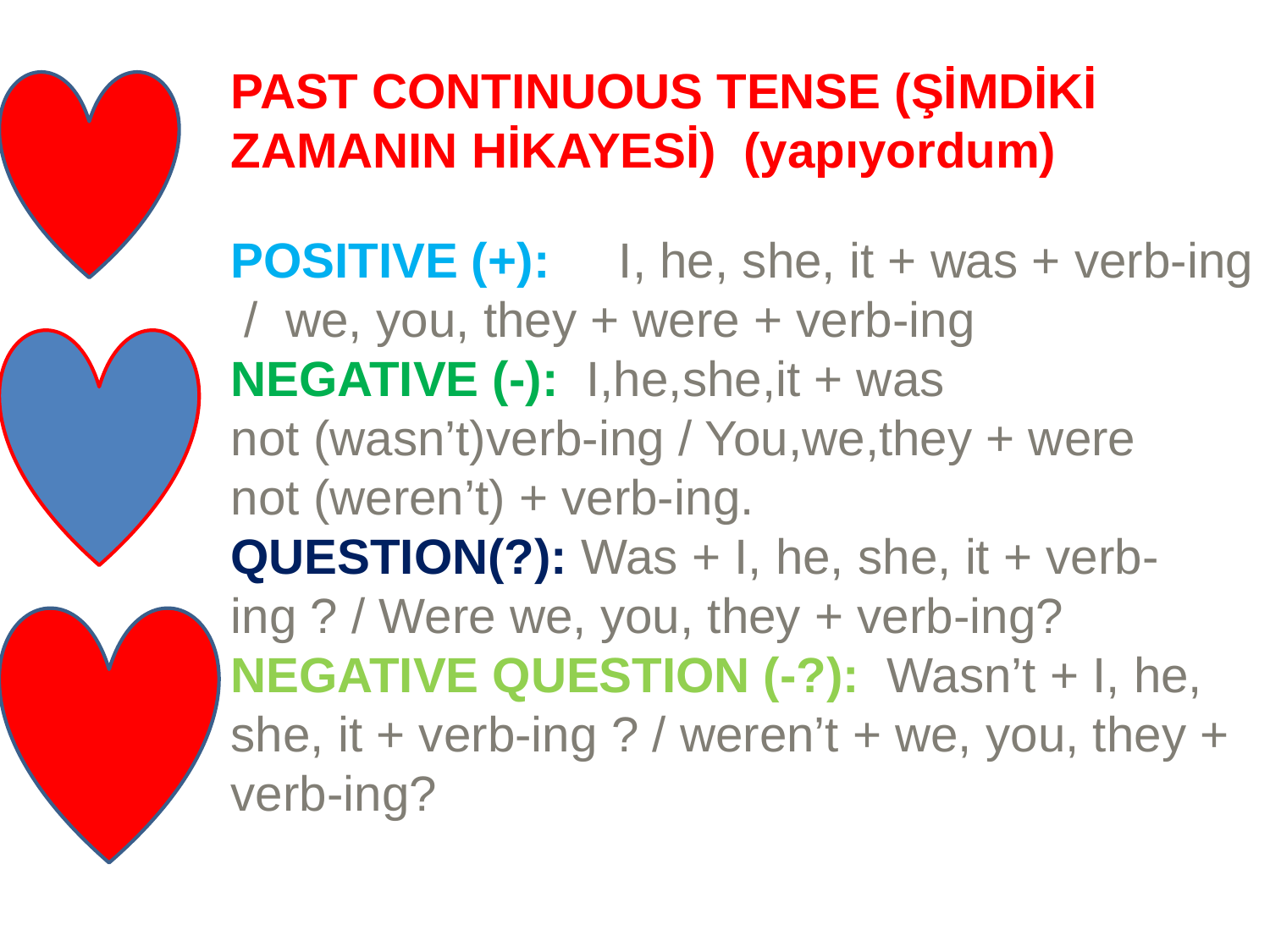

PAST CONTINUOUS TENSE (ŞİMDİKİ ZAMANIN HİKAYESİ)  (yapıyordum)

POSITIVE (+):     I, he, she, it + was + verb-ing  /  we, you, they + were + verb-ing
NEGATIVE (-):  I,he,she,it + was not (wasn’t)verb-ing / You,we,they + were not (weren’t) + verb-ing.
QUESTION(?): Was + I, he, she, it + verb-ing ? / Were we, you, they + verb-ing?
NEGATIVE QUESTION (-?):  Wasn’t + I, he, she, it + verb-ing ? / weren’t + we, you, they + verb-ing?